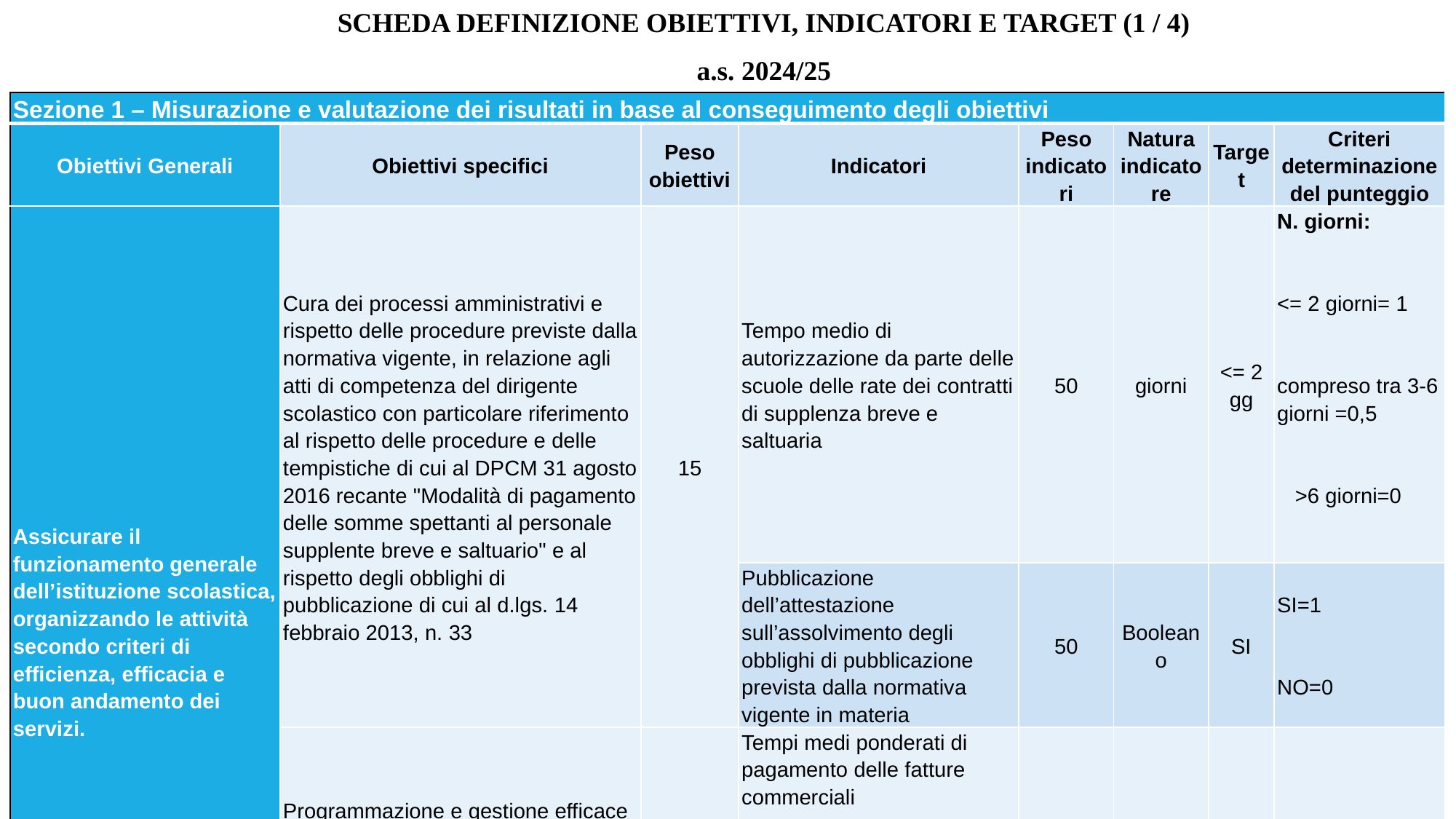

SCHEDA DEFINIZIONE OBIETTIVI, INDICATORI E TARGET (1 / 4)
a.s. 2024/25
| Sezione 1 – Misurazione e valutazione dei risultati in base al conseguimento degli obiettivi |  |  |  |  |  |  |  |
| --- | --- | --- | --- | --- | --- | --- | --- |
| Obiettivi Generali | Obiettivi specifici | Peso obiettivi | Indicatori | Peso indicatori | Natura indicatore | Target | Criteri determinazione del punteggio |
| Assicurare il funzionamento generale dell’istituzione scolastica, organizzando le attività secondo criteri di efficienza, efficacia e buon andamento dei servizi. | Cura dei processi amministrativi e rispetto delle procedure previste dalla normativa vigente, in relazione agli atti di competenza del dirigente scolastico con particolare riferimento al rispetto delle procedure e delle tempistiche di cui al DPCM 31 agosto 2016 recante "Modalità di pagamento delle somme spettanti al personale supplente breve e saltuario" e al rispetto degli obblighi di pubblicazione di cui al d.lgs. 14 febbraio 2013, n. 33 | 15 | Tempo medio di autorizzazione da parte delle scuole delle rate dei contratti di supplenza breve e saltuaria | 50 | giorni | <= 2 gg | N. giorni: <= 2 giorni= 1 compreso tra 3-6 giorni =0,5 >6 giorni=0 |
|  |  |  | Pubblicazione dell’attestazione sull’assolvimento degli obblighi di pubblicazione prevista dalla normativa vigente in materia | 50 | Booleano | SI | SI=1 NO=0 |
|  | Programmazione e gestione efficace ed efficiente delle risorse economiche, finanziarie e strumentali con particolare riferimento al rispetto dei tempi di pagamento delle fatture commerciali ai sensi dell'art.4-bis del decreto-legge 24 febbraio 2023, n.13 | 5 | Tempi medi ponderati di pagamento delle fatture commerciali (Somma di ogni pagamento \* giorni inclusi tra la data di pagamento e la data di emissione della fattura/somma totale di tutti gli importi pagati) | 100 | giorni | <=30 | Tempi <= 30 --> 1 Tempi >30 -->0 |